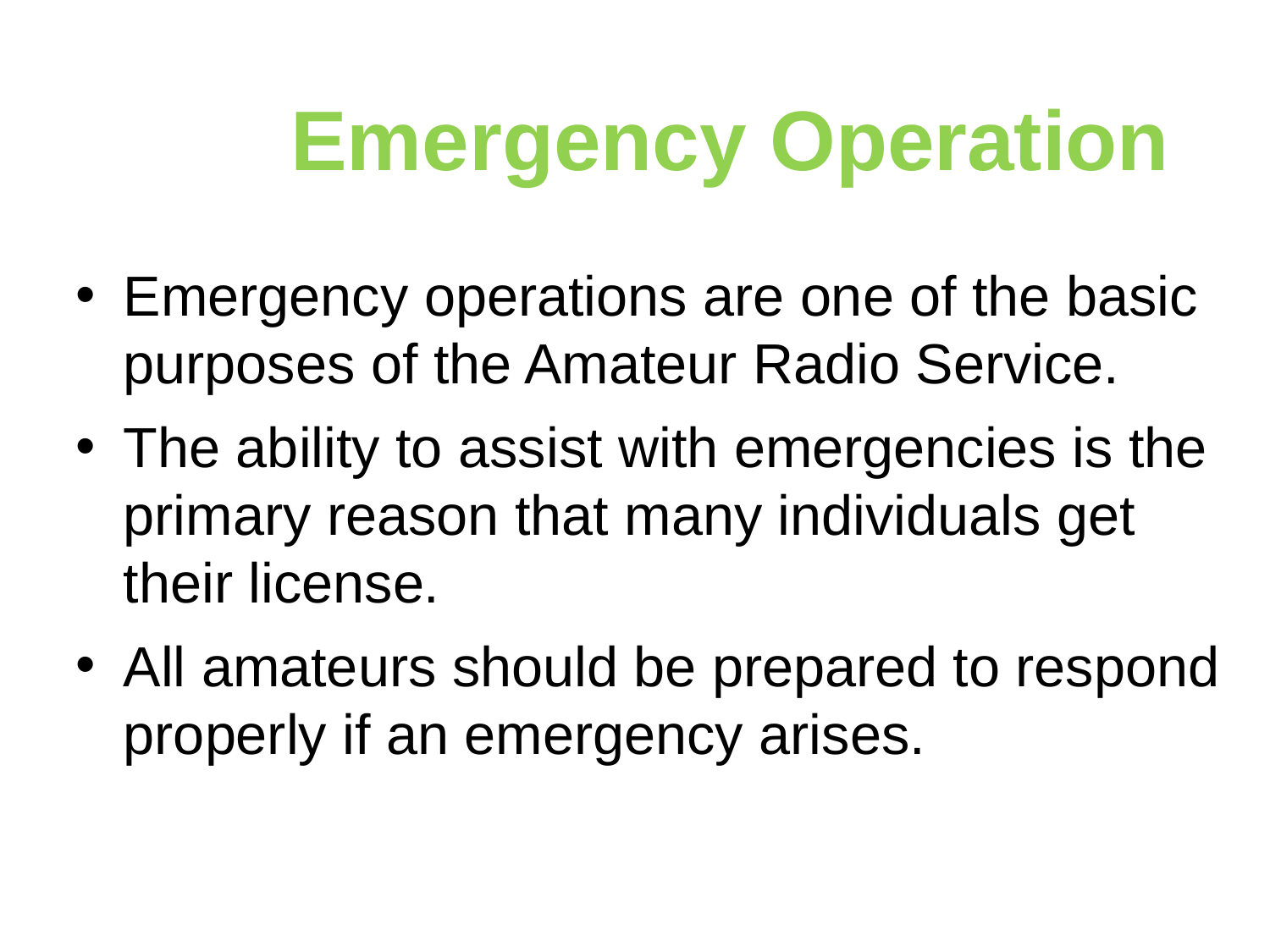

Emergency Operation
Emergency operations are one of the basic purposes of the Amateur Radio Service.
The ability to assist with emergencies is the primary reason that many individuals get their license.
All amateurs should be prepared to respond properly if an emergency arises.